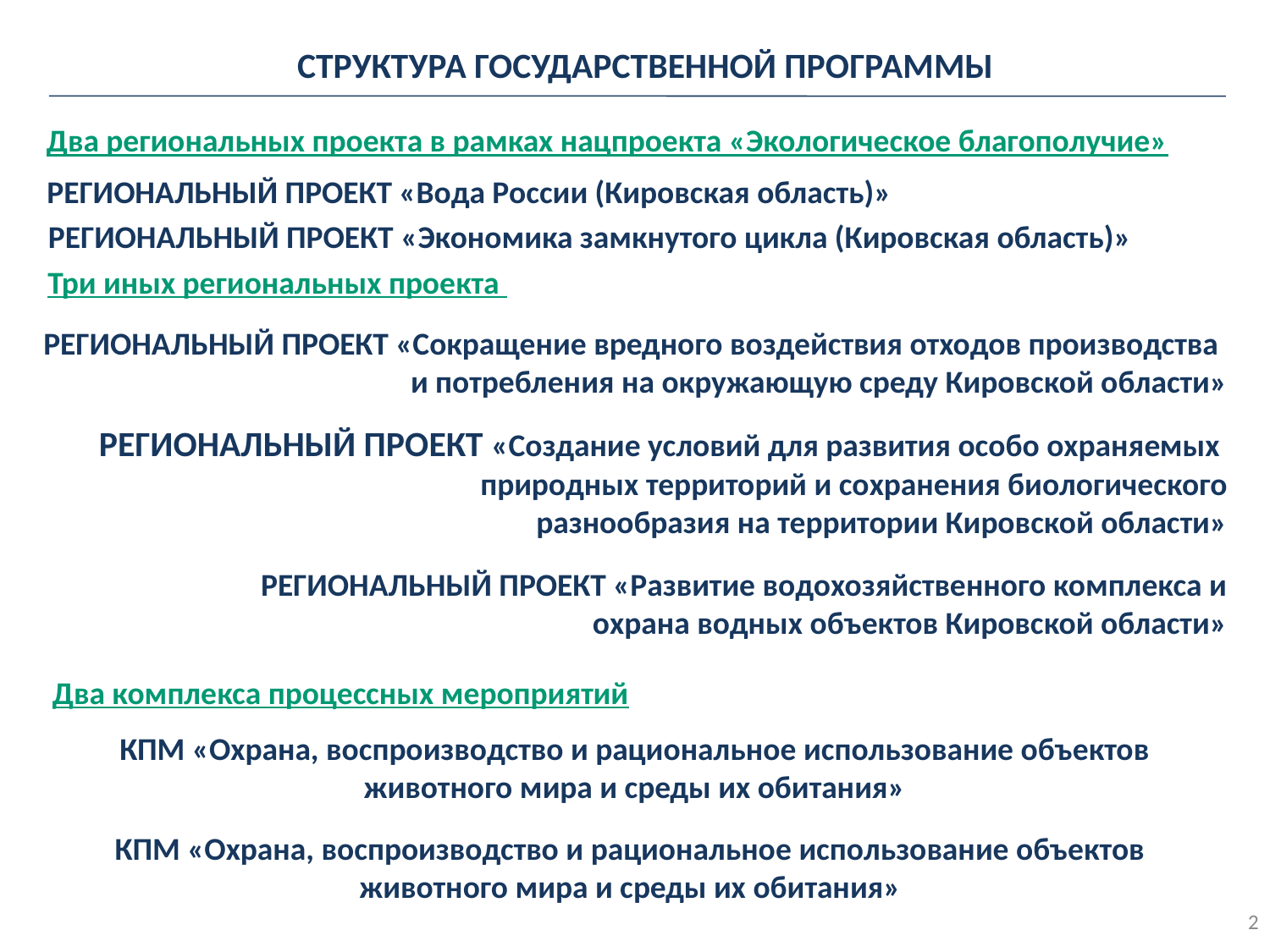

СТРУКТУРА ГОСУДАРСТВЕННОЙ ПРОГРАММЫ

Два региональных проекта в рамках нацпроекта «Экологическое благополучие»
РЕГИОНАЛЬНЫЙ ПРОЕКТ «Вода России (Кировская область)»
РЕГИОНАЛЬНЫЙ ПРОЕКТ «Экономика замкнутого цикла (Кировская область)»
Три иных региональных проекта
РЕГИОНАЛЬНЫЙ ПРОЕКТ «Сокращение вредного воздействия отходов производства
и потребления на окружающую среду Кировской области»
РЕГИОНАЛЬНЫЙ ПРОЕКТ «Создание условий для развития особо охраняемых
                                       природных территорий и сохранения биологического разнообразия на территории Кировской области»
РЕГИОНАЛЬНЫЙ ПРОЕКТ «Развитие водохозяйственного комплекса и охрана водных объектов Кировской области»
Два комплекса процессных мероприятий
КПМ «Охрана, воспроизводство и рациональное использование объектов животного мира и среды их обитания»
КПМ «Охрана, воспроизводство и рациональное использование объектов животного мира и среды их обитания»
2